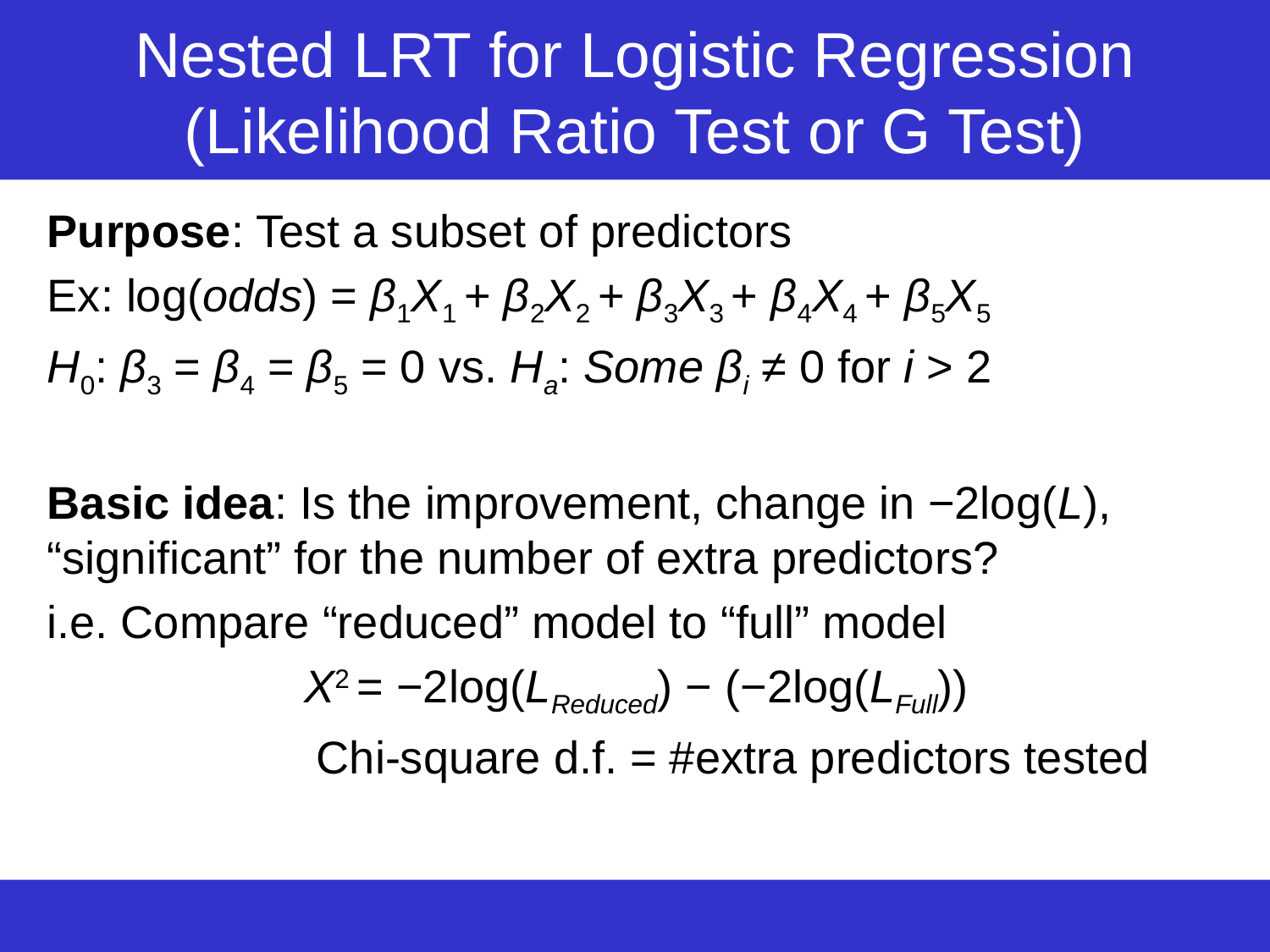

# Nested LRT for Logistic Regression (Likelihood Ratio Test or G Test)
Purpose: Test a subset of predictors
Ex: log(odds) = β1X1 + β2X2 + β3X3 + β4X4 + β5X5
H0: β3 = β4 = β5 = 0 vs. Ha: Some βi ≠ 0 for i > 2

Basic idea: Is the improvement, change in −2log(L), “significant” for the number of extra predictors?
i.e. Compare “reduced” model to “full” model
X2 = −2log(LReduced) − (−2log(LFull))
Chi-square d.f. = #extra predictors tested